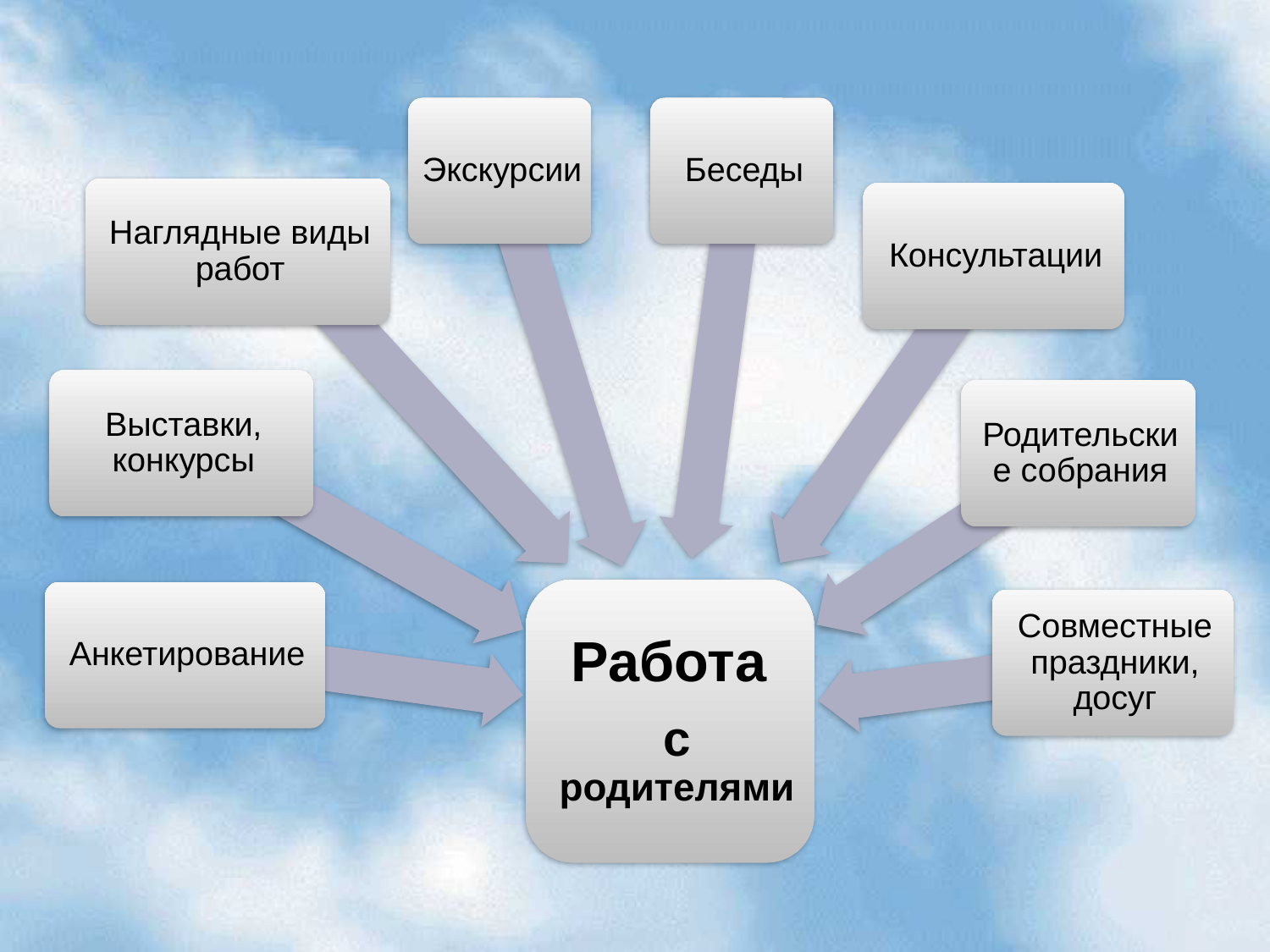

Работа
с родителями
Анкетирование
Выставки, конкурсы
Наглядные виды работ
Экскурсии
Беседы
Консультации
Родительские собрания
Совместные праздники, досуг